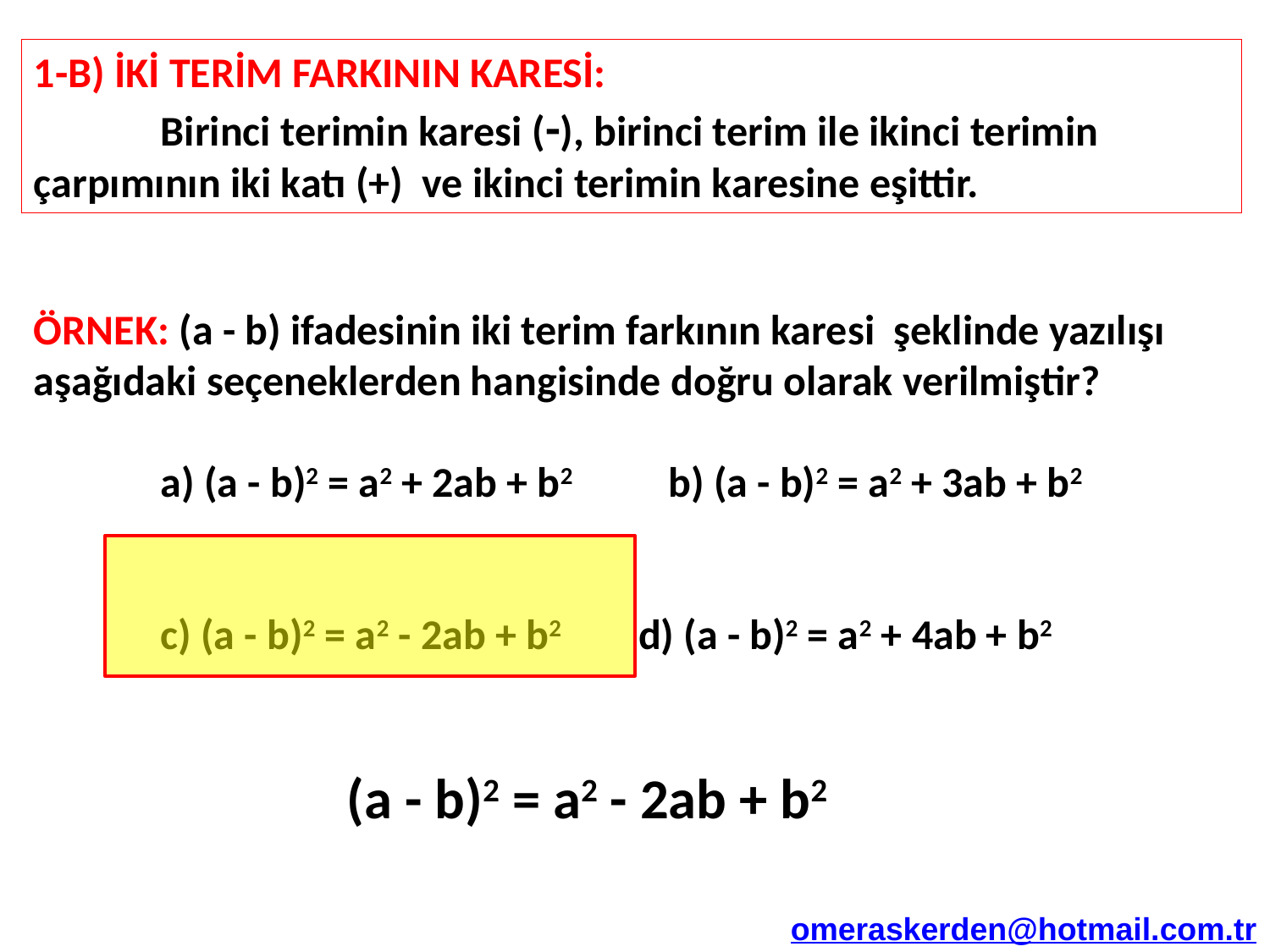

1-B) İKİ TERİM FARKININ KARESİ:
	Birinci terimin karesi (-), birinci terim ile ikinci terimin çarpımının iki katı (+)  ve ikinci terimin karesine eşittir.
ÖRNEK: (a - b) ifadesinin iki terim farkının karesi  şeklinde yazılışı aşağıdaki seçeneklerden hangisinde doğru olarak verilmiştir?

	a) (a - b)2 = a2 + 2ab + b2	b) (a - b)2 = a2 + 3ab + b2

	c) (a - b)2 = a2 - 2ab + b2              d) (a - b)2 = a2 + 4ab + b2

(a - b)2 = a2 - 2ab + b2
omeraskerden@hotmail.com.tr